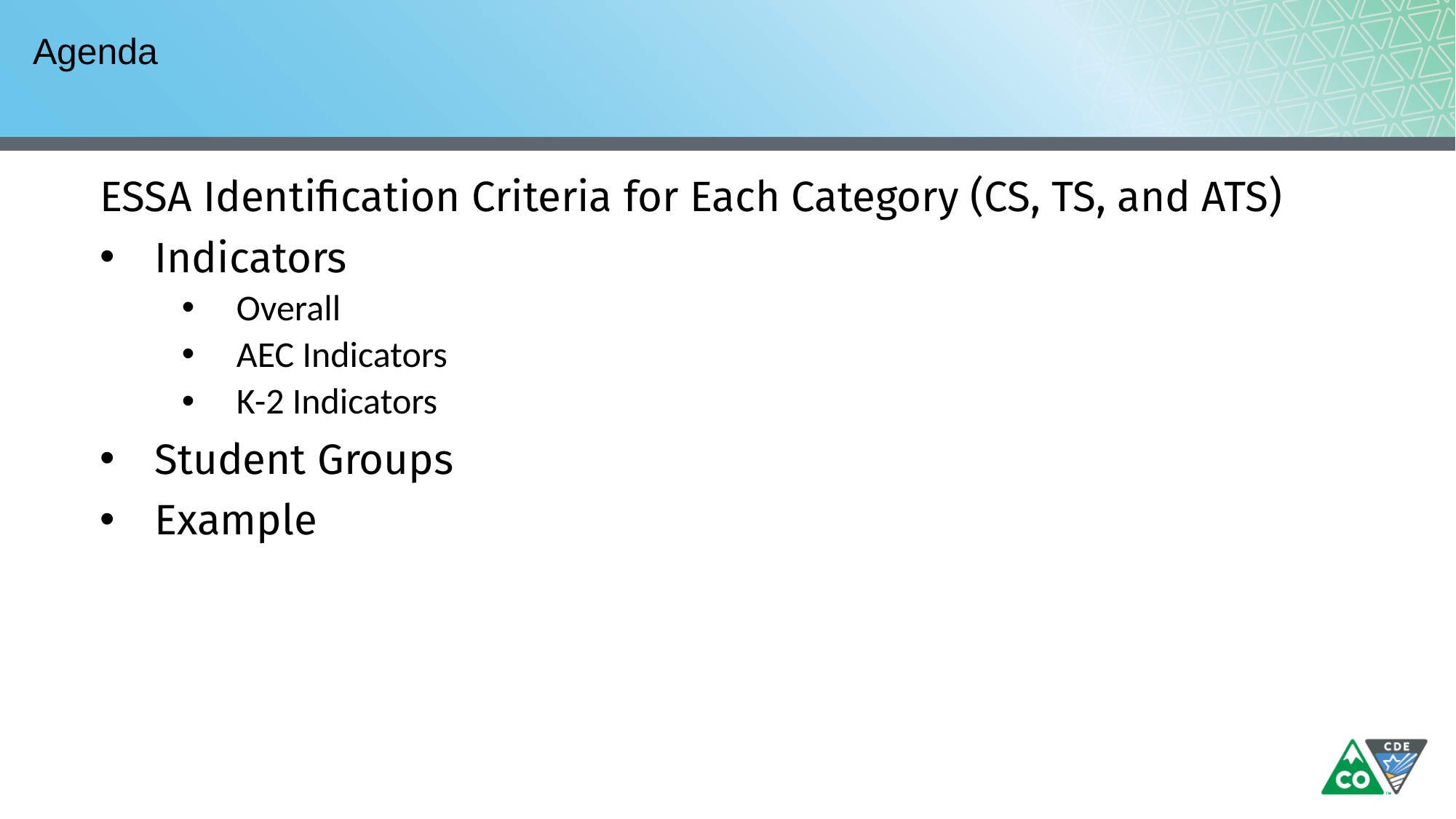

# Agenda
ESSA Identification Criteria for Each Category (CS, TS, and ATS)
Indicators
Overall
AEC Indicators
K-2 Indicators
Student Groups
Example